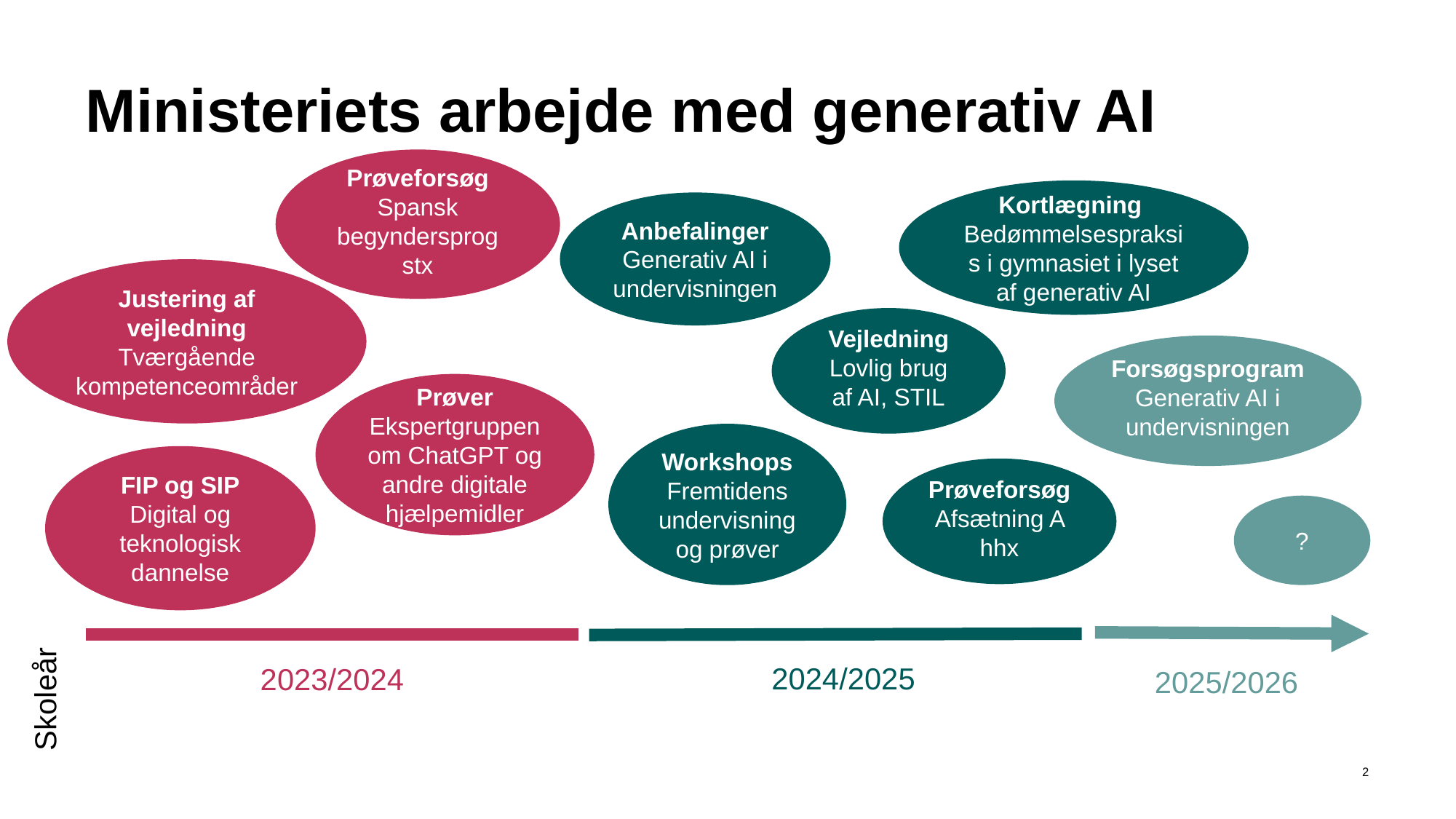

# Ministeriets arbejde med generativ AI

Prøveforsøg
Spansk begyndersprog stx

Kortlægning
Bedømmelsespraksis i gymnasiet i lyset af generativ AI
Anbefalinger Generativ AI i undervisningen
Justering af vejledning
Tværgående kompetenceområder

Vejledning
Lovlig brug af AI, STIL

Forsøgsprogram
Generativ AI i undervisningen

Prøver
Ekspertgruppen om ChatGPT og andre digitale hjælpemidler
Workshops
Fremtidens undervisning og prøver
FIP og SIP
Digital og teknologisk dannelse

Prøveforsøg
Afsætning A hhx

?
2024/2025
2023/2024
2025/2026
Skoleår
2
26. august 2025